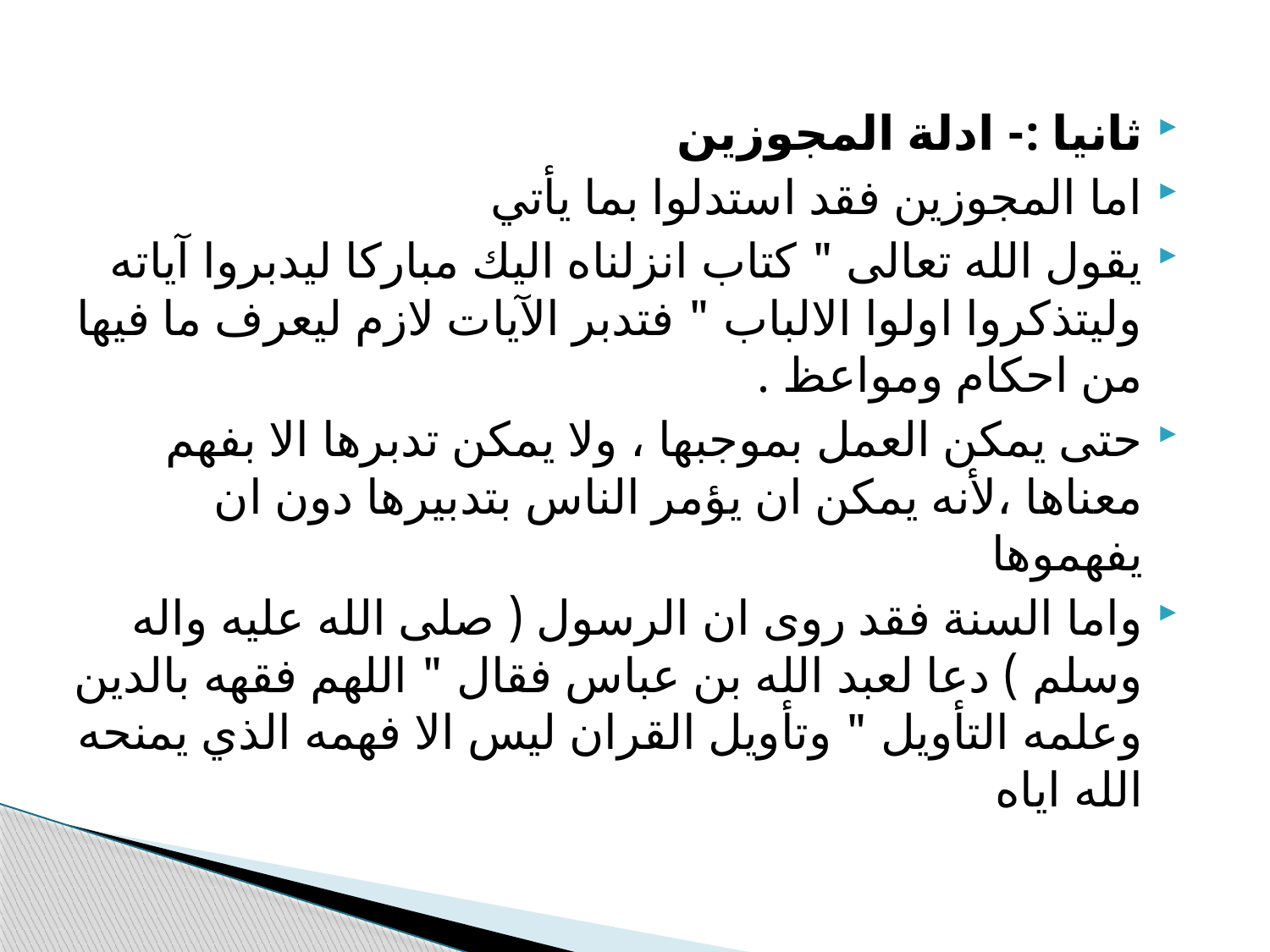

ثانيا :- ادلة المجوزين
اما المجوزين فقد استدلوا بما يأتي
يقول الله تعالى " كتاب انزلناه اليك مباركا ليدبروا آياته وليتذكروا اولوا الالباب " فتدبر الآيات لازم ليعرف ما فيها من احكام ومواعظ .
حتى يمكن العمل بموجبها ، ولا يمكن تدبرها الا بفهم معناها ،لأنه يمكن ان يؤمر الناس بتدبيرها دون ان يفهموها
واما السنة فقد روى ان الرسول ( صلى الله عليه واله وسلم ) دعا لعبد الله بن عباس فقال " اللهم فقهه بالدين وعلمه التأويل " وتأويل القران ليس الا فهمه الذي يمنحه الله اياه